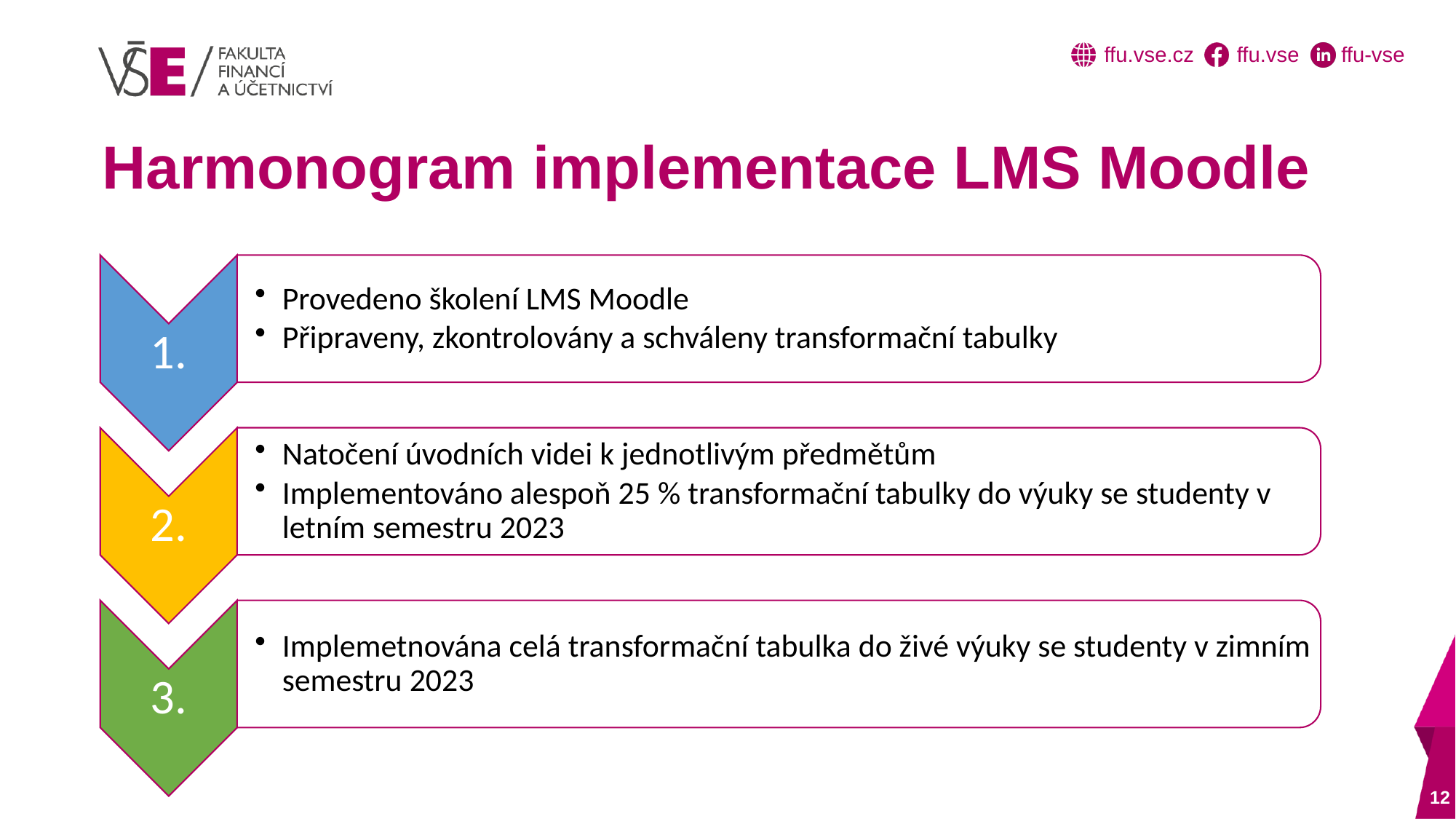

# Harmonogram implementace LMS Moodle
1.
Provedeno školení LMS Moodle
Připraveny, zkontrolovány a schváleny transformační tabulky
2.
Natočení úvodních videi k jednotlivým předmětům
Implementováno alespoň 25 % transformační tabulky do výuky se studenty v letním semestru 2023
3.
Implemetnována celá transformační tabulka do živé výuky se studenty v zimním semestru 2023